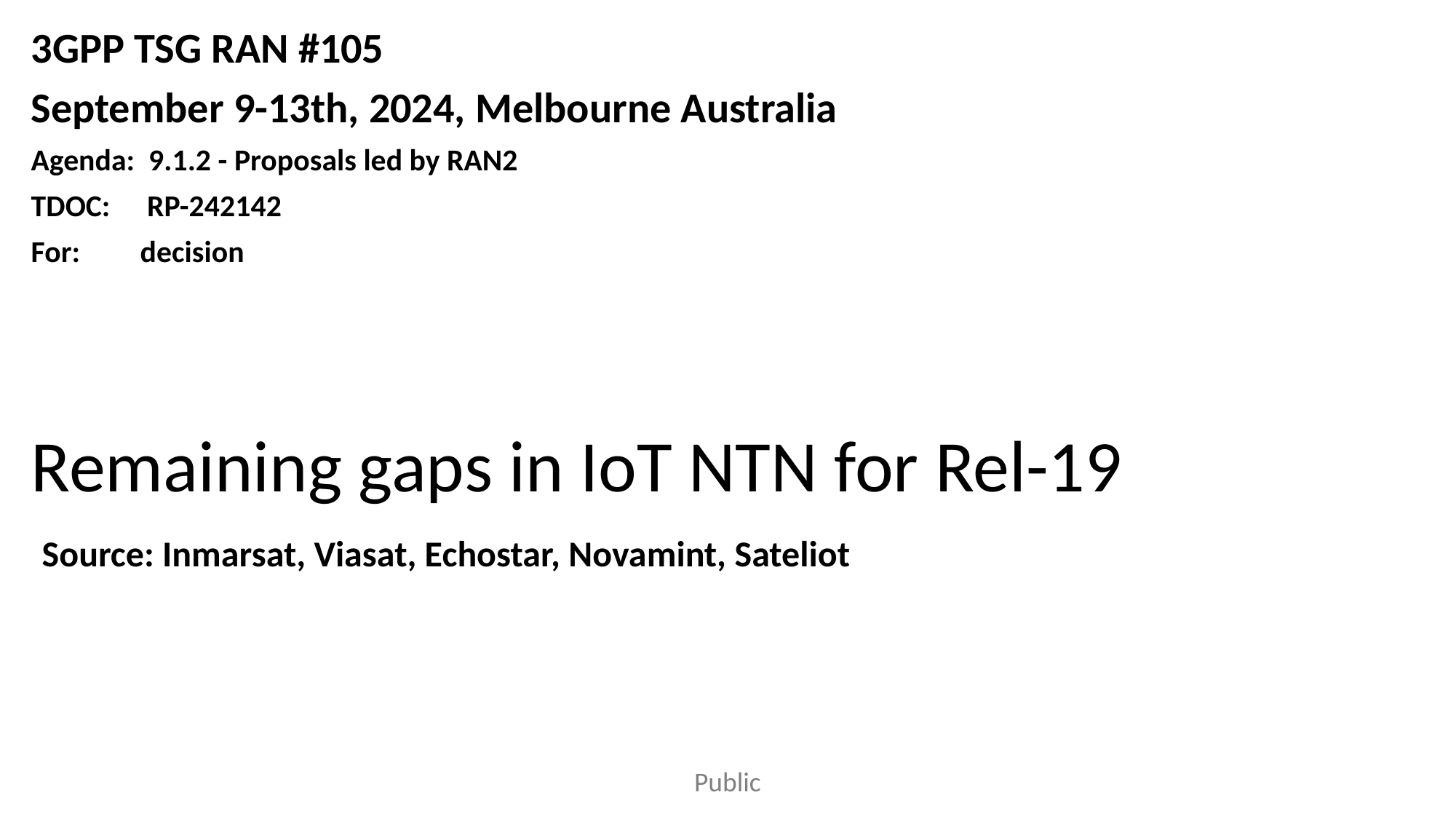

3GPP TSG RAN #105
September 9-13th, 2024, Melbourne Australia
Agenda:  9.1.2 - Proposals led by RAN2
TDOC:	 RP-242142
For:	decision
# Remaining gaps in IoT NTN for Rel-19
Source: Inmarsat, Viasat, Echostar, Novamint, Sateliot
Public